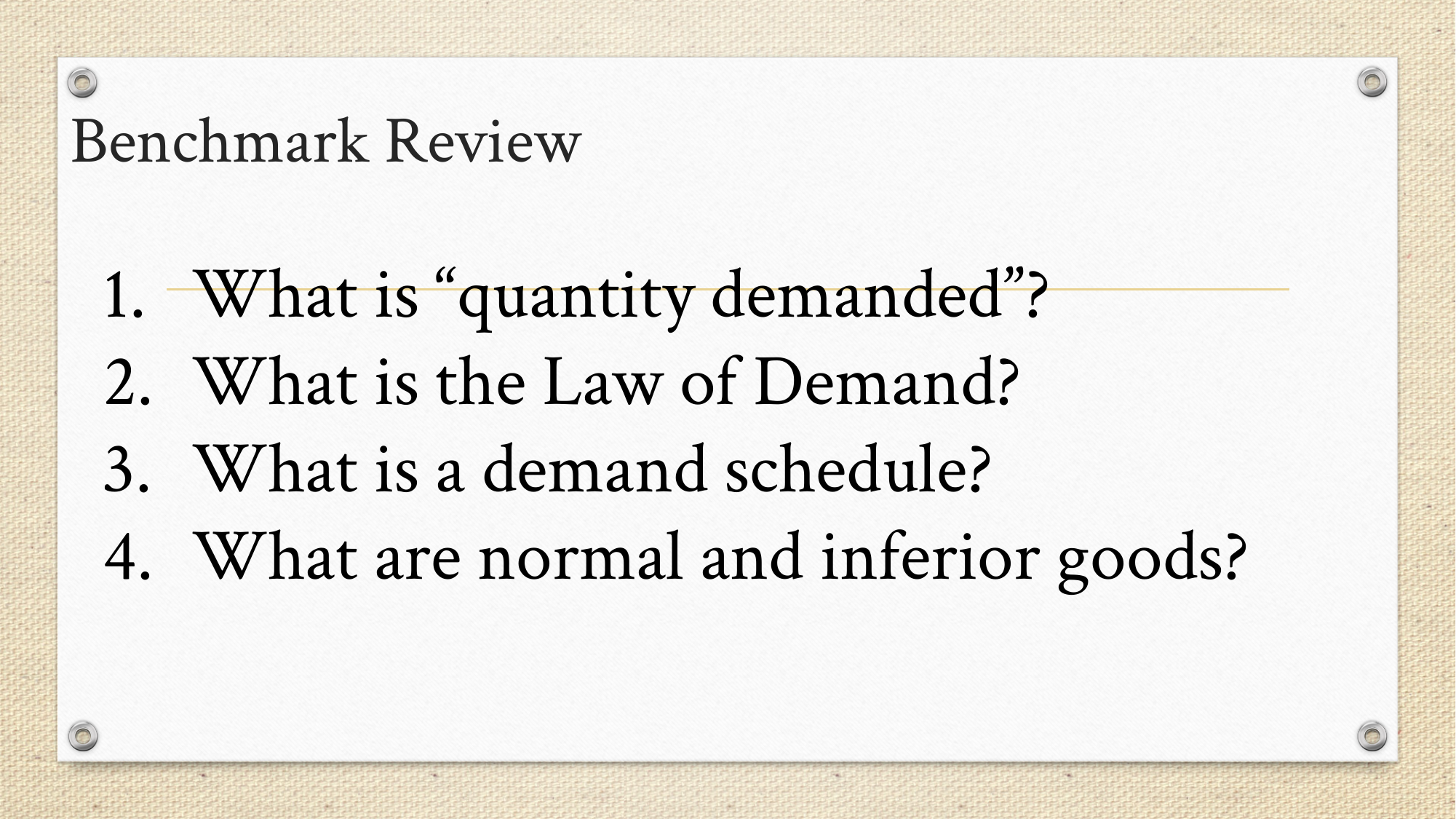

# Benchmark Review
What is “quantity demanded”?
What is the Law of Demand?
What is a demand schedule?
What are normal and inferior goods?